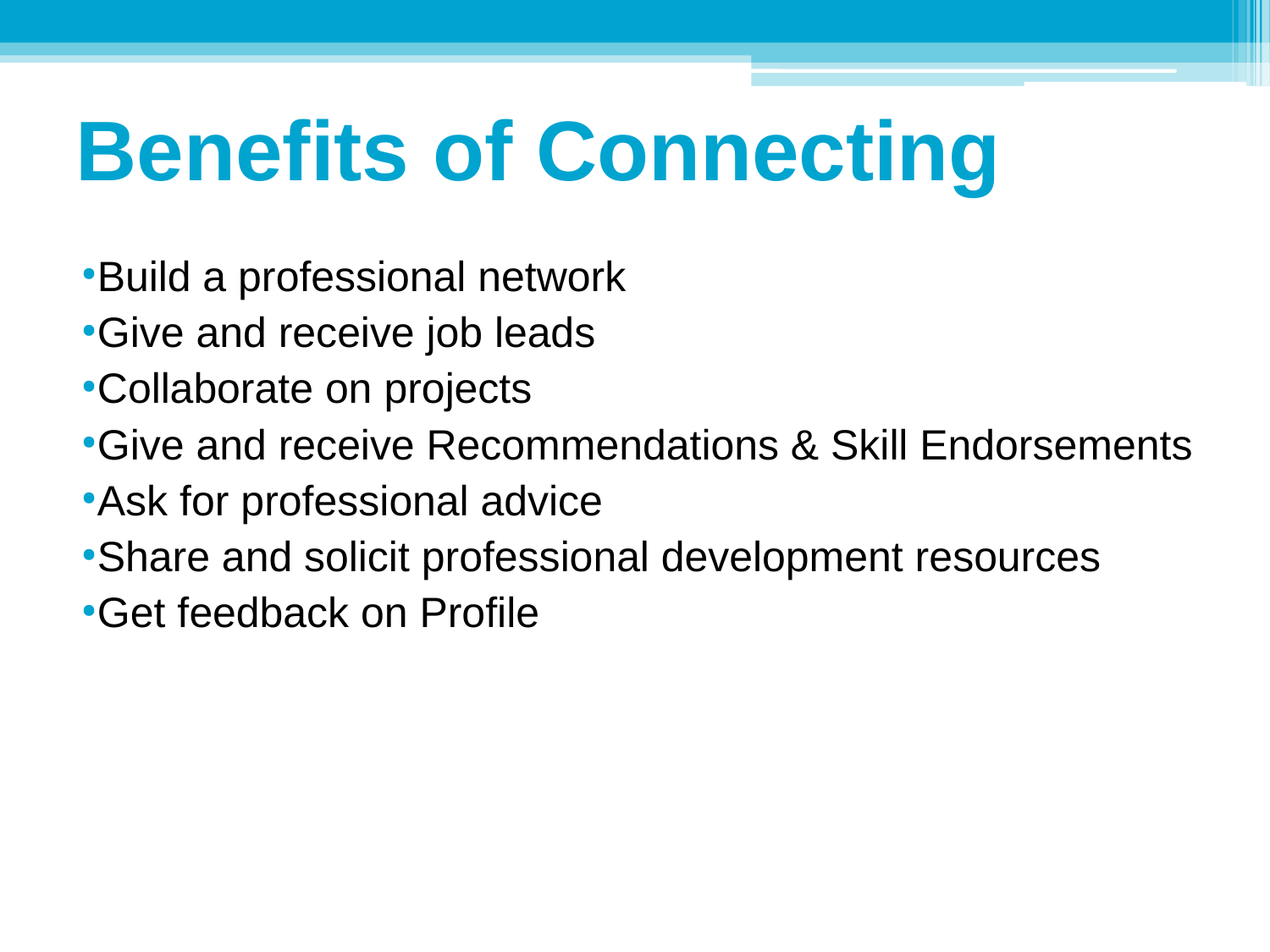

# Benefits of Connecting
Build a professional network
Give and receive job leads
Collaborate on projects
Give and receive Recommendations & Skill Endorsements
Ask for professional advice
Share and solicit professional development resources
Get feedback on Profile